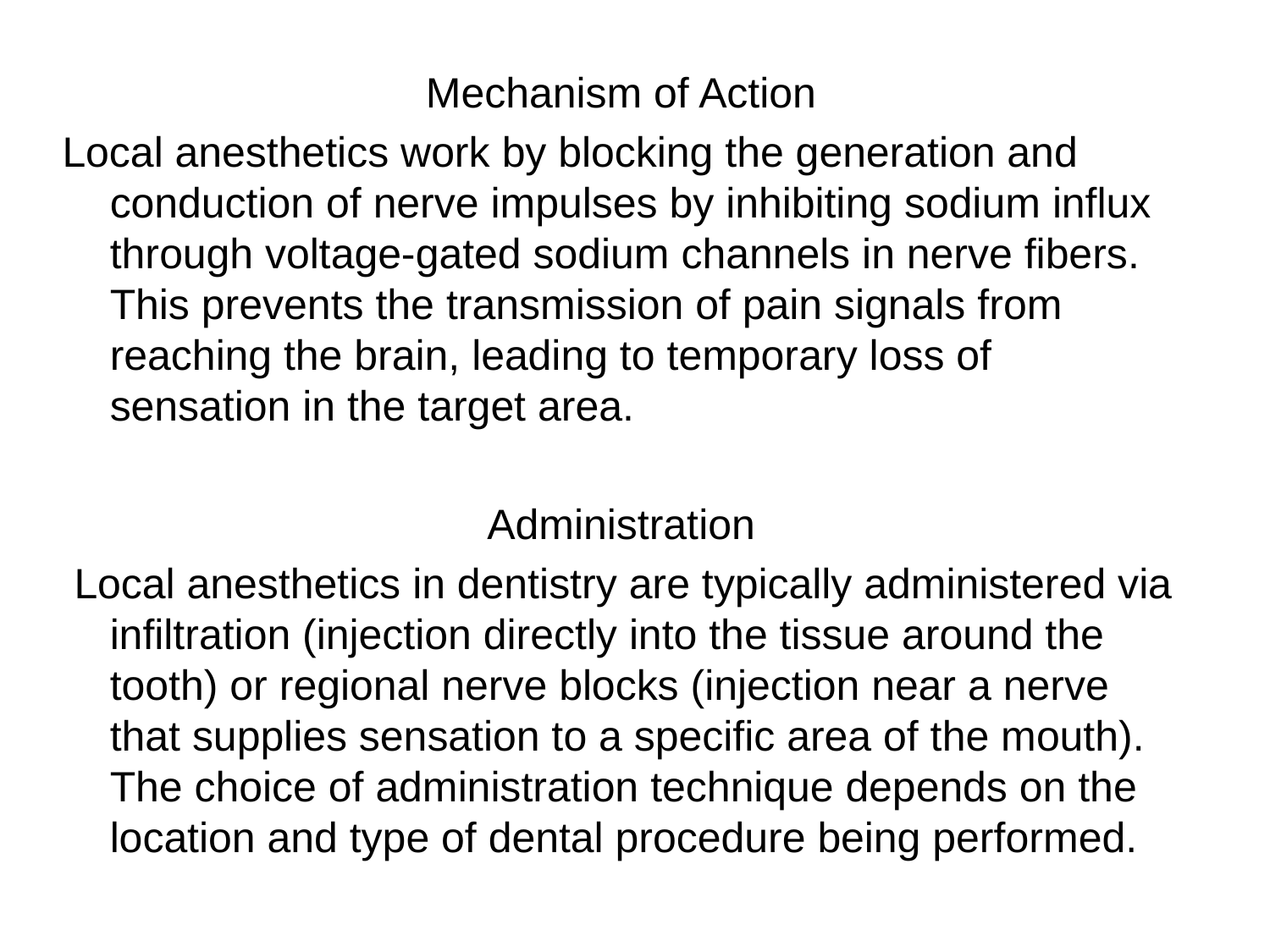

Mechanism of Action
Local anesthetics work by blocking the generation and conduction of nerve impulses by inhibiting sodium influx through voltage-gated sodium channels in nerve fibers. This prevents the transmission of pain signals from reaching the brain, leading to temporary loss of sensation in the target area.

Administration
 Local anesthetics in dentistry are typically administered via infiltration (injection directly into the tissue around the tooth) or regional nerve blocks (injection near a nerve that supplies sensation to a specific area of the mouth). The choice of administration technique depends on the location and type of dental procedure being performed.